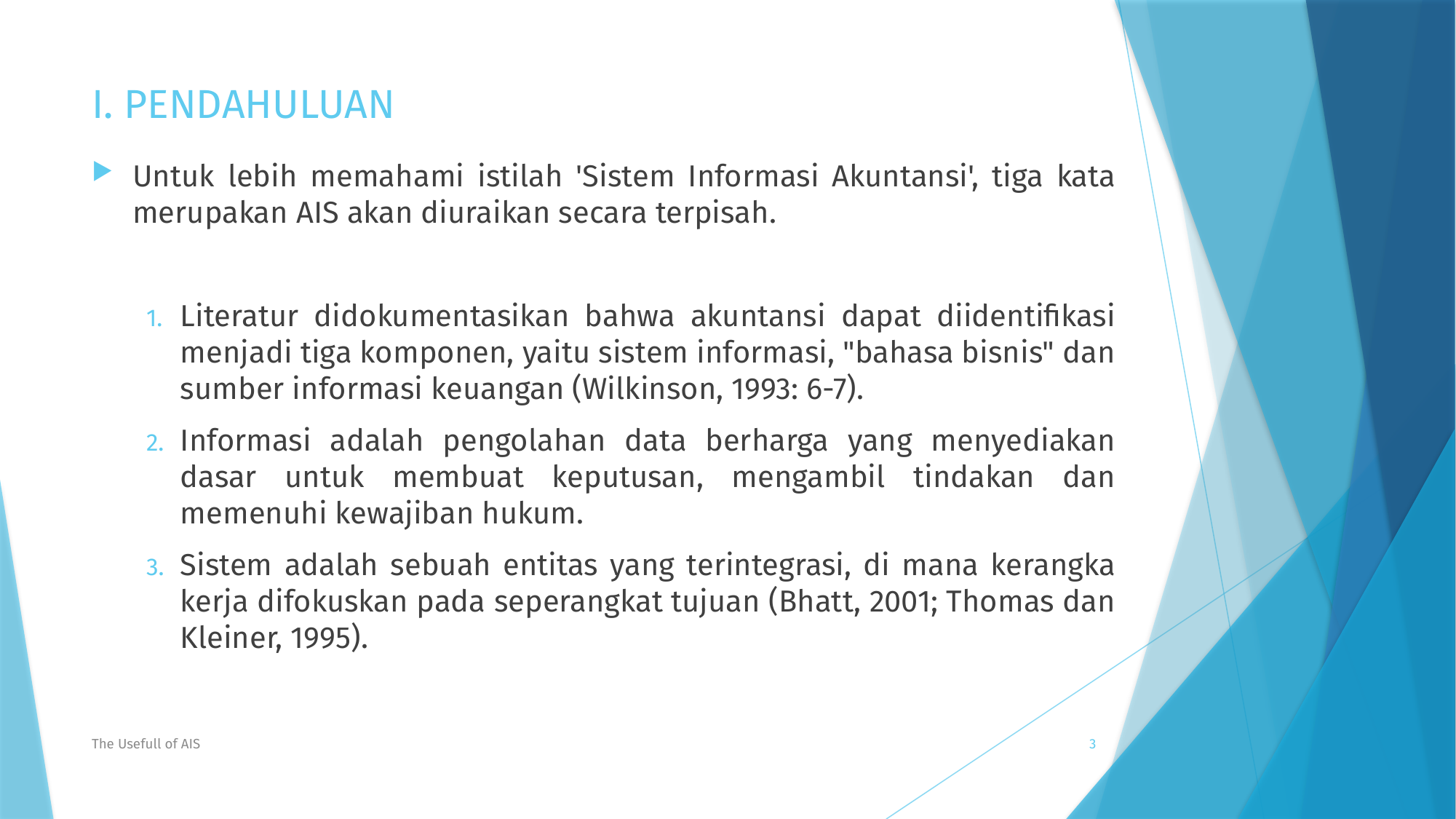

# I. PENDAHULUAN
Untuk lebih memahami istilah 'Sistem Informasi Akuntansi', tiga kata merupakan AIS akan diuraikan secara terpisah.

Literatur didokumentasikan bahwa akuntansi dapat diidentifikasi menjadi tiga komponen, yaitu sistem informasi, "bahasa bisnis" dan sumber informasi keuangan (Wilkinson, 1993: 6-7).
Informasi adalah pengolahan data berharga yang menyediakan dasar untuk membuat keputusan, mengambil tindakan dan memenuhi kewajiban hukum.
Sistem adalah sebuah entitas yang terintegrasi, di mana kerangka kerja difokuskan pada seperangkat tujuan (Bhatt, 2001; Thomas dan Kleiner, 1995).

The Usefull of AIS
3